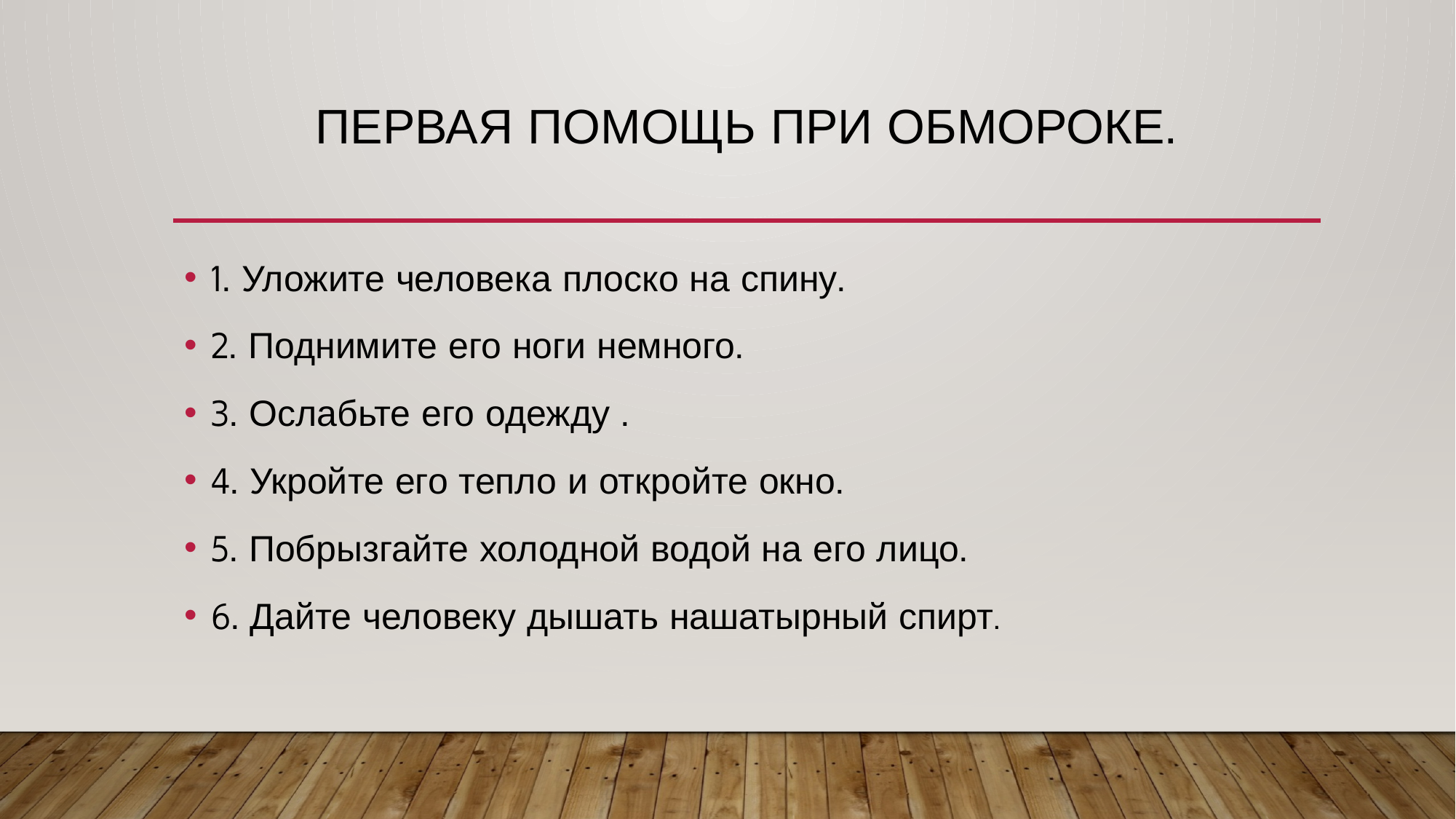

# Первая помощь при обмороке.
1. Уложите человека плоско на спину.
2. Поднимите его ноги немного.
3. Ослабьте его одежду .
4. Укройте его тепло и откройте окно.
5. Побрызгайте холодной водой на его лицо.
6. Дайте человеку дышать нашатырный спирт.